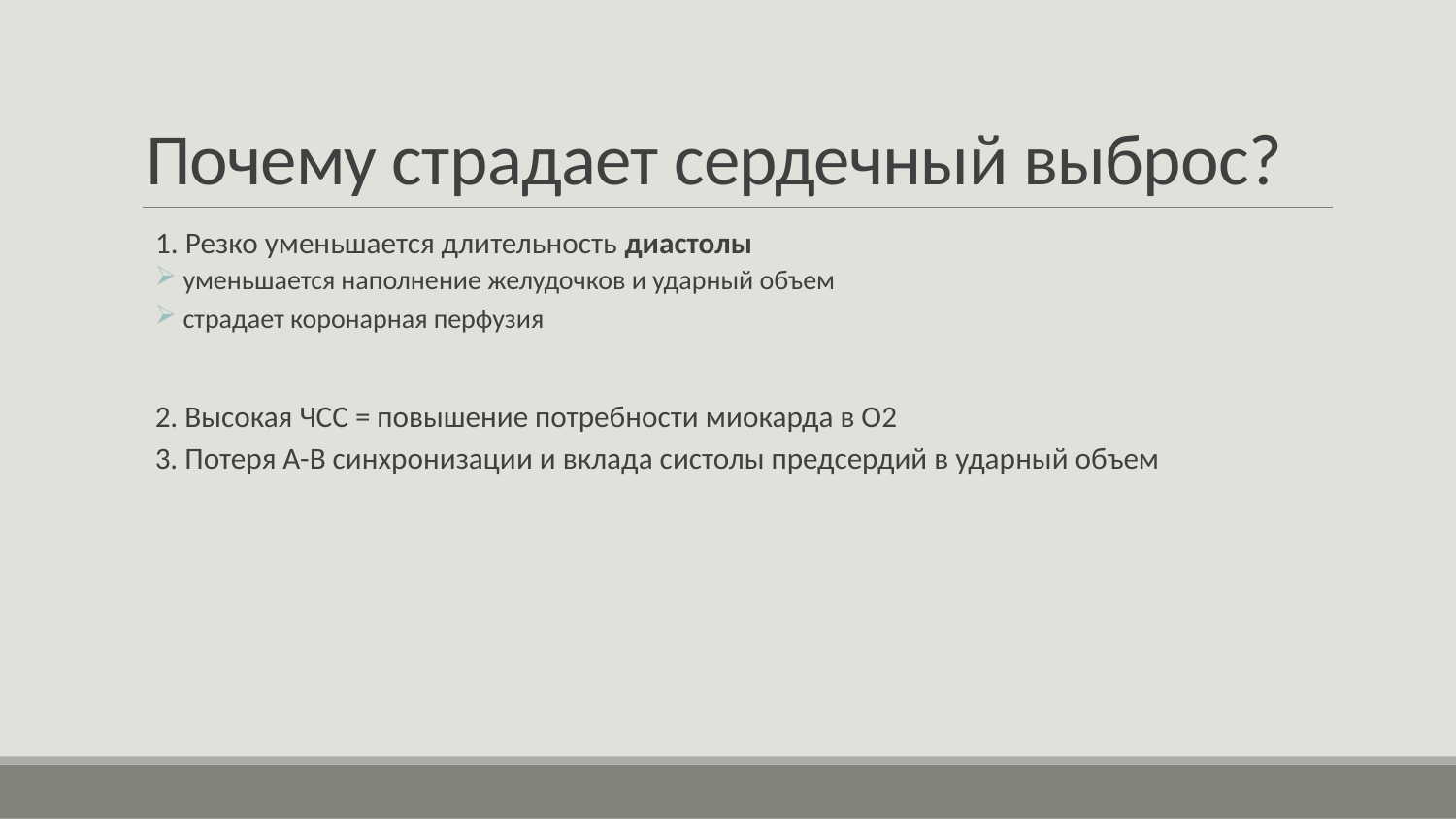

# Почему страдает сердечный выброс?
  1. Резко уменьшается длительность диастолы
 уменьшается наполнение желудочков и ударный объем
 страдает коронарная перфузия

2. Высокая ЧСС = повышение потребности миокарда в О2
3. Потеря А-В синхронизации и вклада систолы предсердий в ударный объем